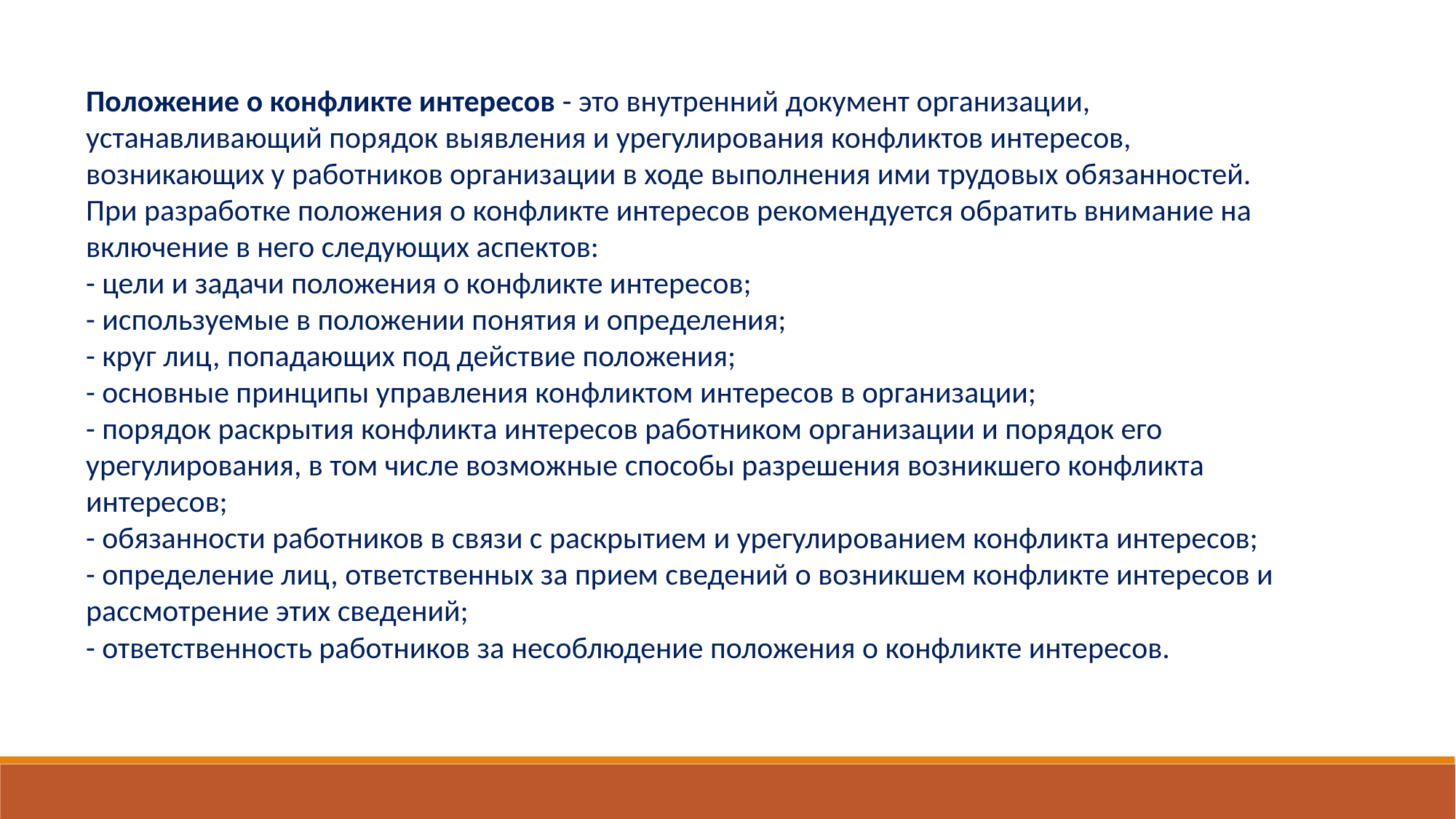

Положение о конфликте интересов - это внутренний документ организации, устанавливающий порядок выявления и урегулирования конфликтов интересов, возникающих у работников организации в ходе выполнения ими трудовых обязанностей. При разработке положения о конфликте интересов рекомендуется обратить внимание на включение в него следующих аспектов:
- цели и задачи положения о конфликте интересов;
- используемые в положении понятия и определения;
- круг лиц, попадающих под действие положения;
- основные принципы управления конфликтом интересов в организации;
- порядок раскрытия конфликта интересов работником организации и порядок его урегулирования, в том числе возможные способы разрешения возникшего конфликта интересов;
- обязанности работников в связи с раскрытием и урегулированием конфликта интересов;
- определение лиц, ответственных за прием сведений о возникшем конфликте интересов и рассмотрение этих сведений;
- ответственность работников за несоблюдение положения о конфликте интересов.